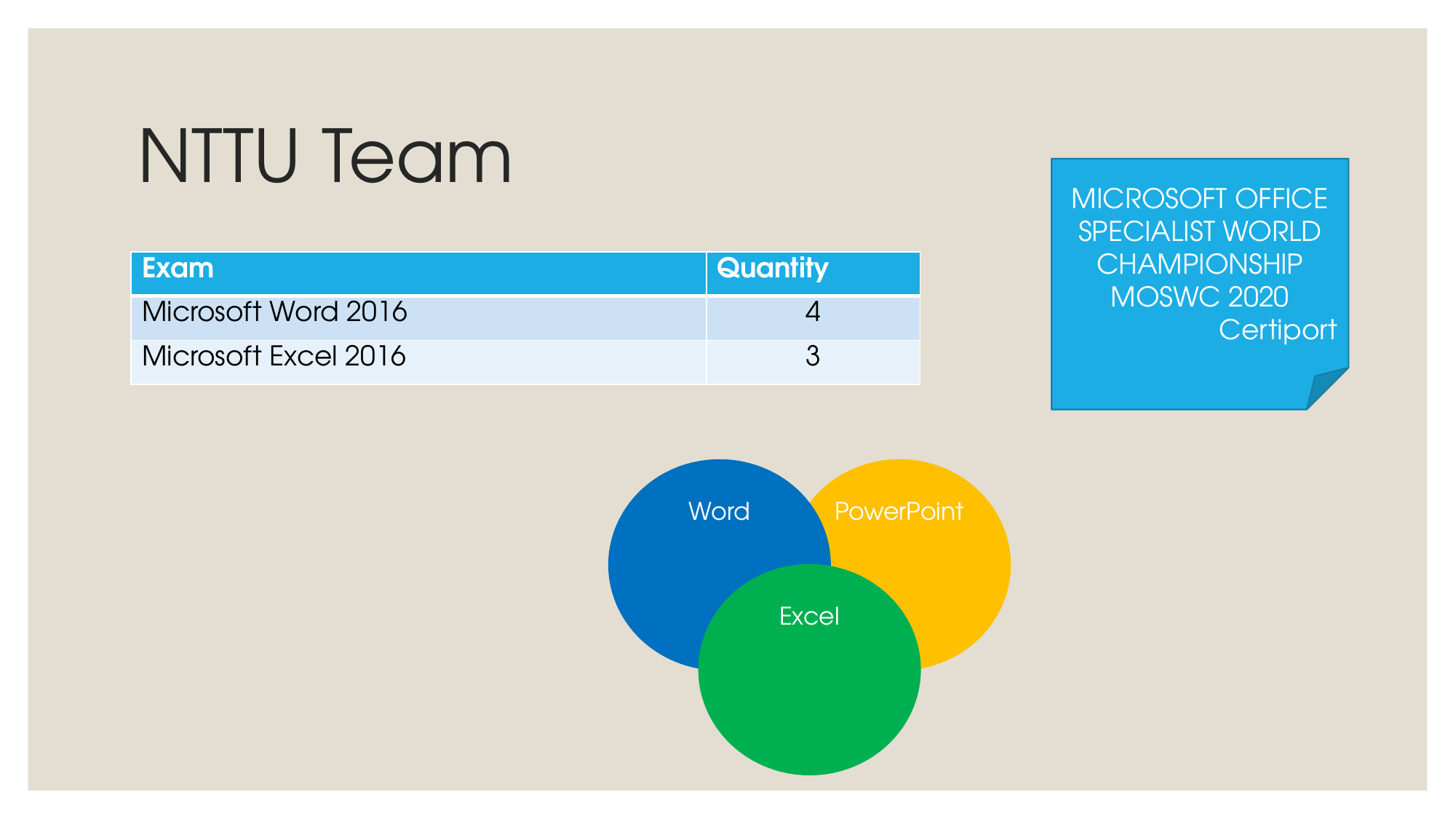

# NTTU Team
MICROSOFT OFFICE SPECIALIST WORLD CHAMPIONSHIP
MOSWC 2020
Certiport
| Exam | Quantity |
| --- | --- |
| Microsoft Word 2016 | 4 |
| Microsoft Excel 2016 | 3 |
PowerPoint
Word
Excel